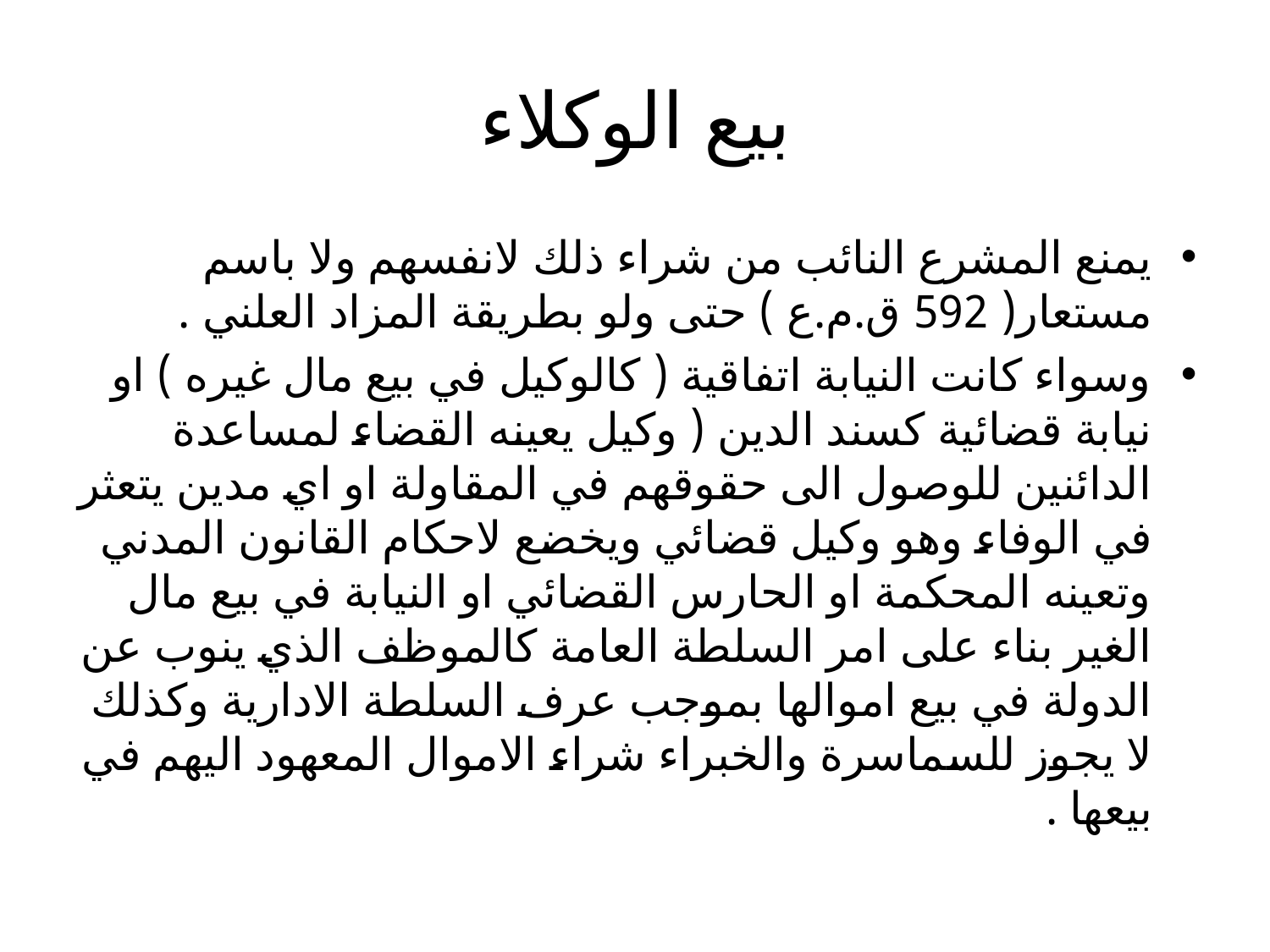

# بيع الوكلاء
يمنع المشرع النائب من شراء ذلك لانفسهم ولا باسم مستعار( 592 ق.م.ع ) حتى ولو بطريقة المزاد العلني .
وسواء كانت النيابة اتفاقية ( كالوكيل في بيع مال غيره ) او نيابة قضائية كسند الدين ( وكيل يعينه القضاء لمساعدة الدائنين للوصول الى حقوقهم في المقاولة او اي مدين يتعثر في الوفاء وهو وكيل قضائي ويخضع لاحكام القانون المدني وتعينه المحكمة او الحارس القضائي او النيابة في بيع مال الغير بناء على امر السلطة العامة كالموظف الذي ينوب عن الدولة في بيع اموالها بموجب عرف السلطة الادارية وكذلك لا يجوز للسماسرة والخبراء شراء الاموال المعهود اليهم في بيعها .